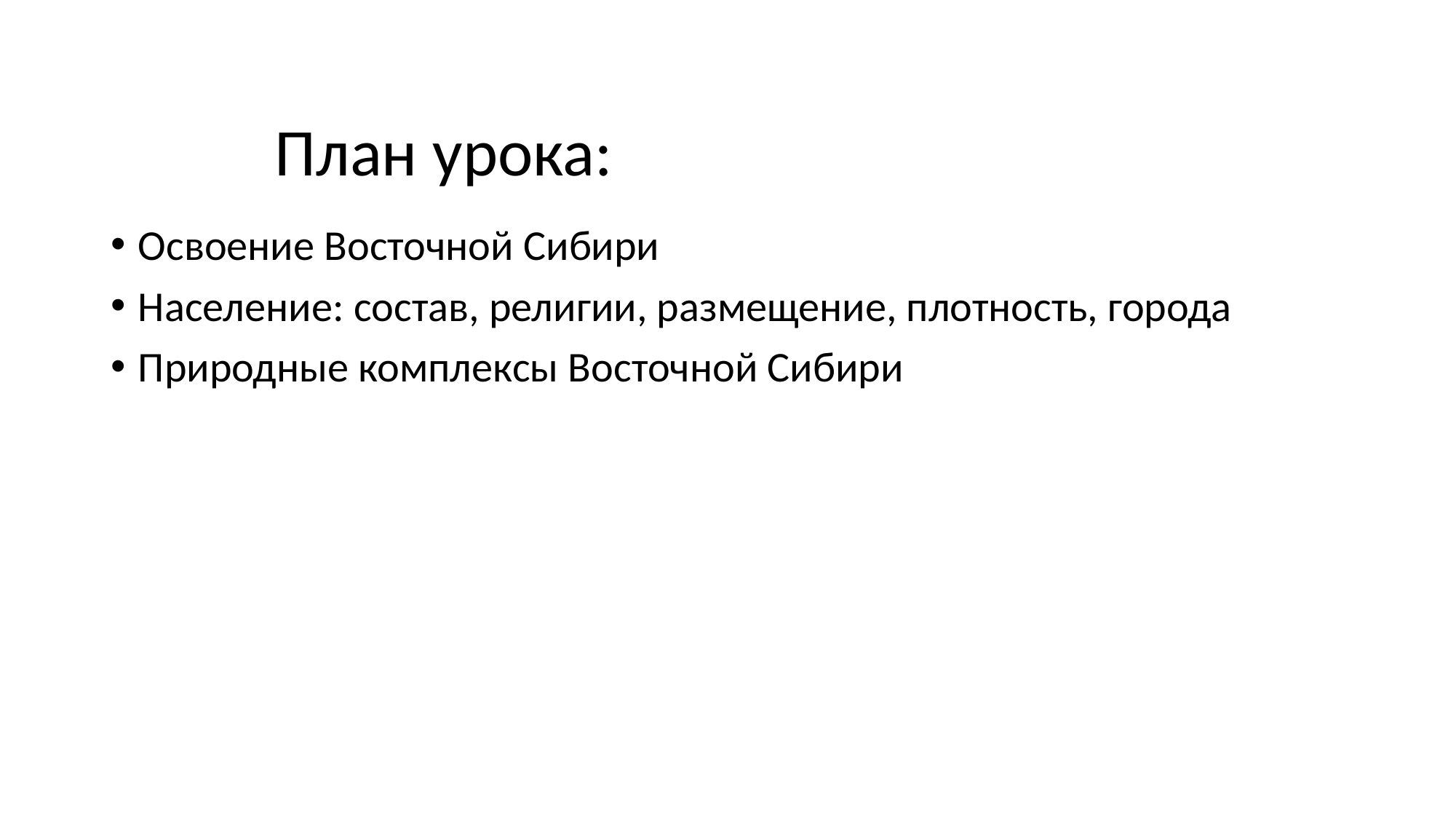

# План урока:
Освоение Восточной Сибири
Население: состав, религии, размещение, плотность, города
Природные комплексы Восточной Сибири